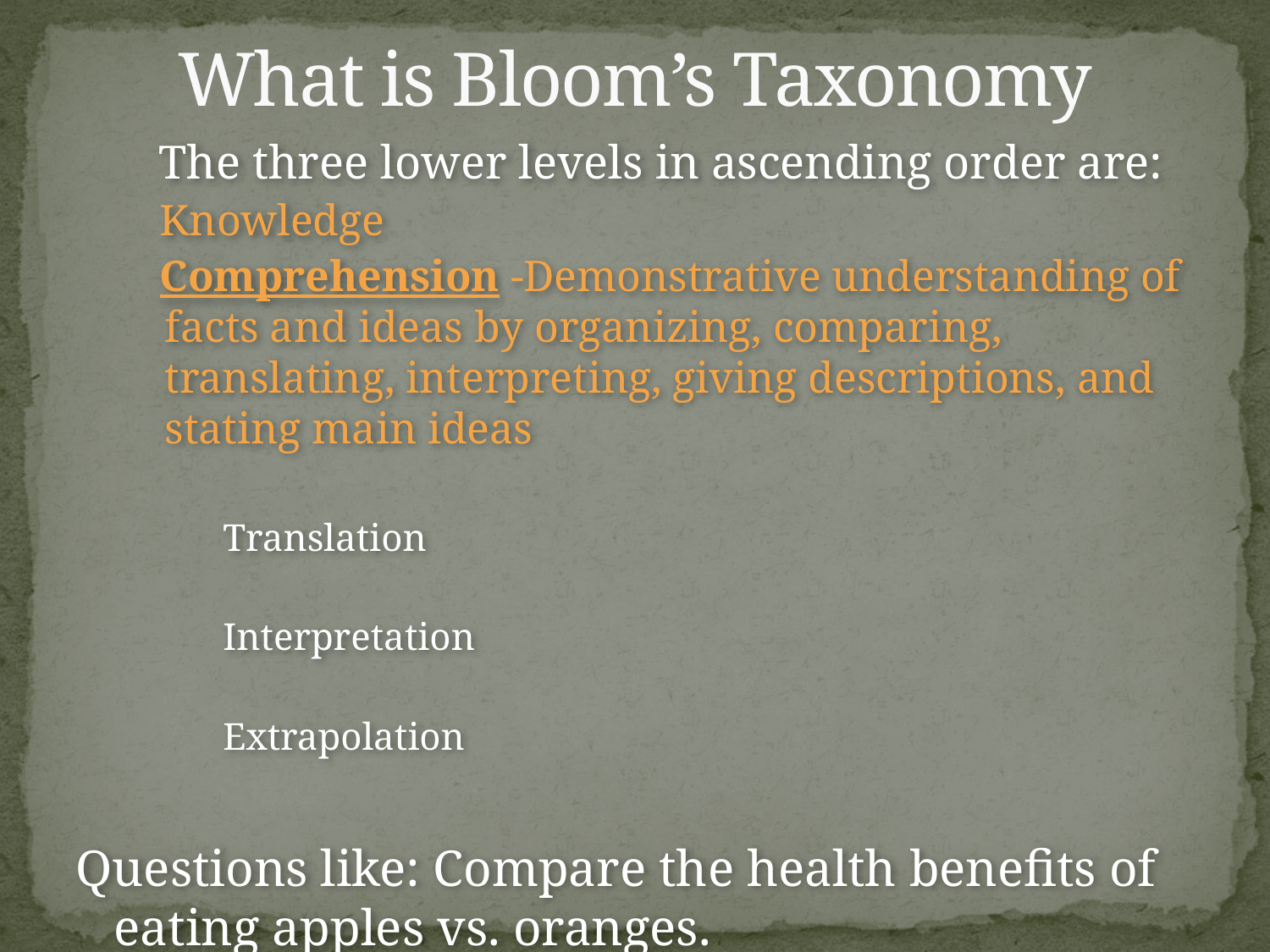

# What is Bloom’s Taxonomy
       The three lower levels in ascending order are:
   Knowledge
   Comprehension -Demonstrative understanding of facts and ideas by organizing, comparing, translating, interpreting, giving descriptions, and stating main ideas

    Translation

    Interpretation

    Extrapolation

Questions like: Compare the health benefits of eating apples vs. oranges.